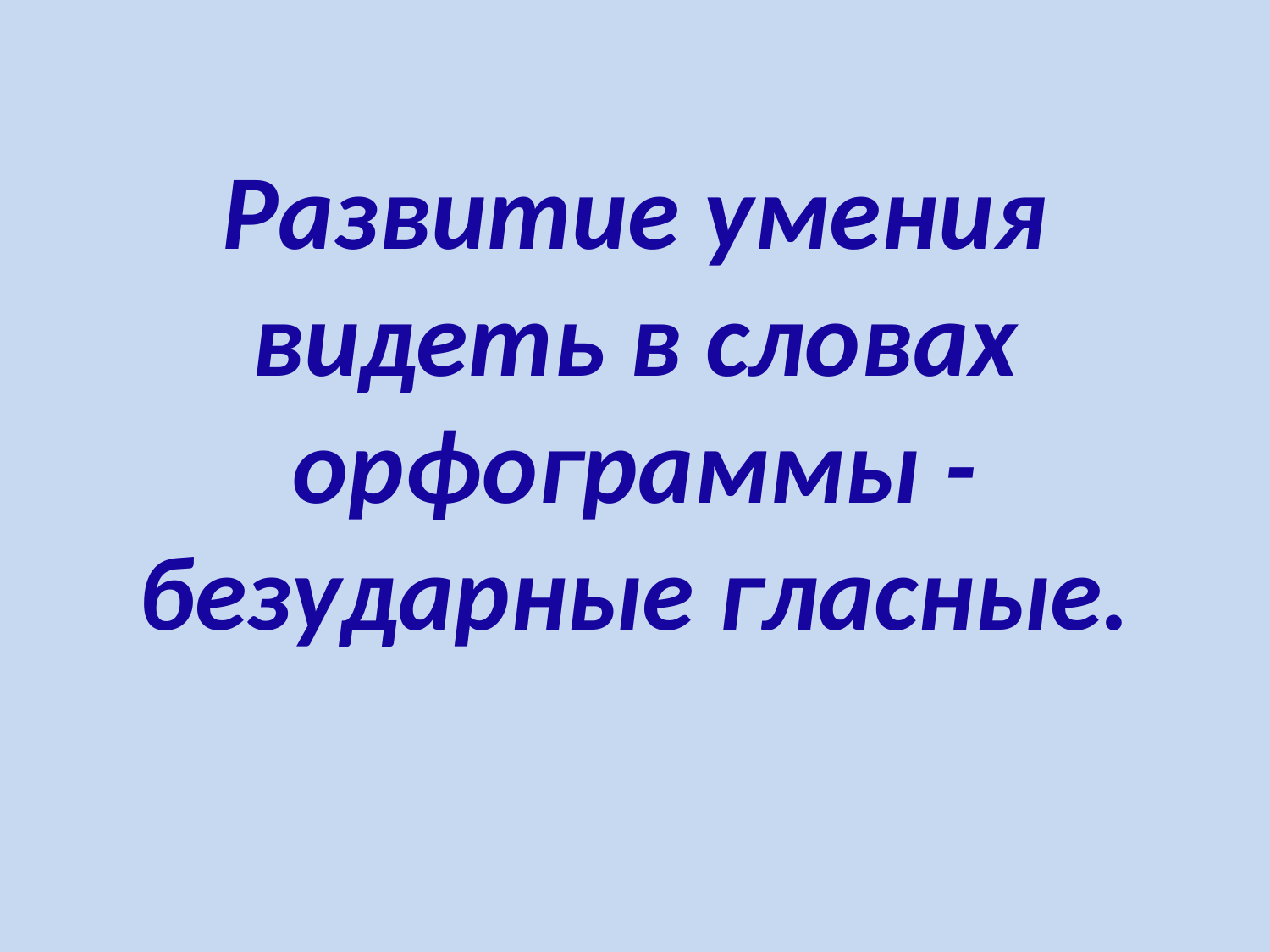

# Развитие умения видеть в словах орфограммы - безударные гласные.